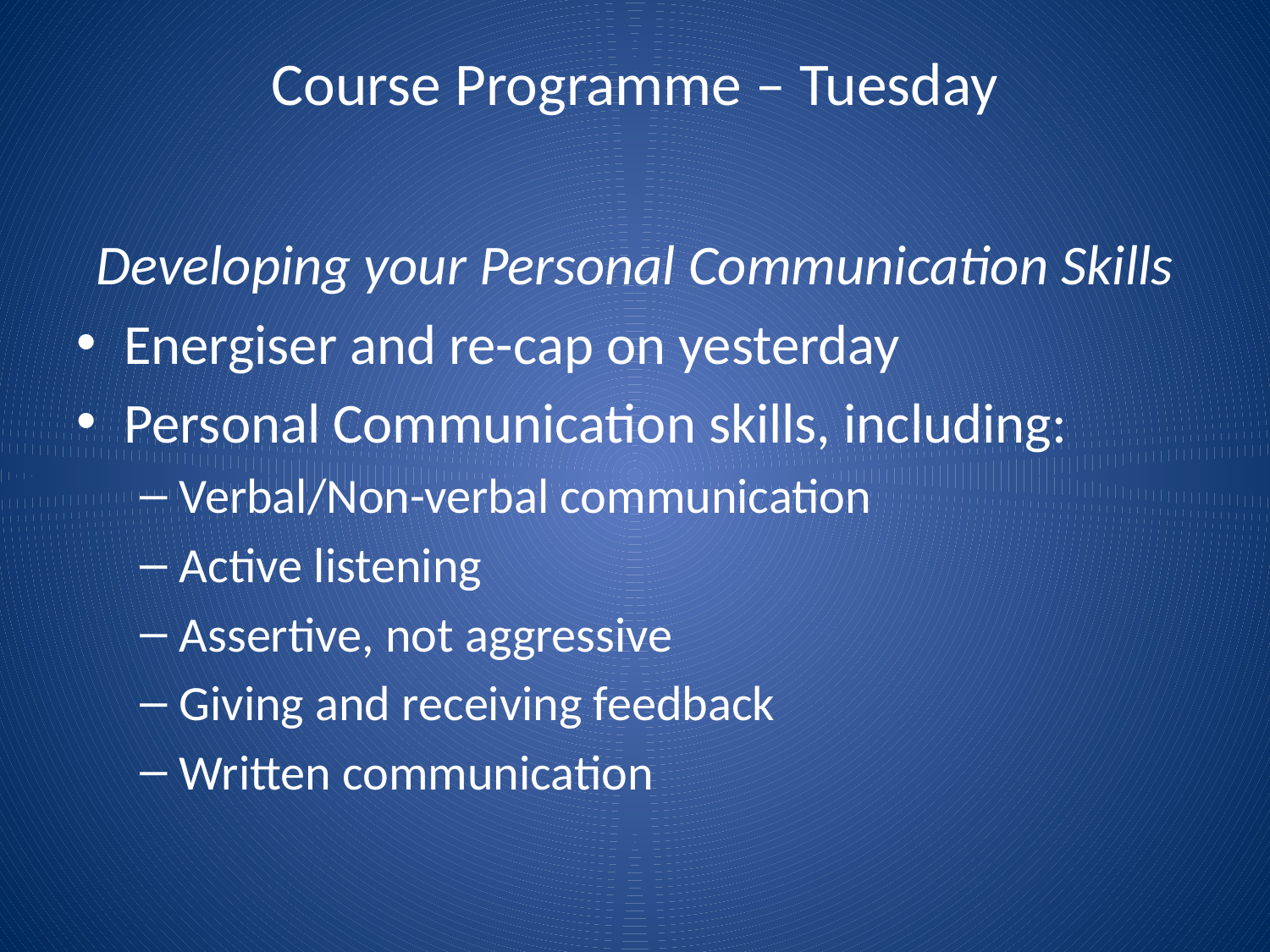

# Course Programme – Tuesday
Developing your Personal Communication Skills
Energiser and re-cap on yesterday
Personal Communication skills, including:
Verbal/Non-verbal communication
Active listening
Assertive, not aggressive
Giving and receiving feedback
Written communication